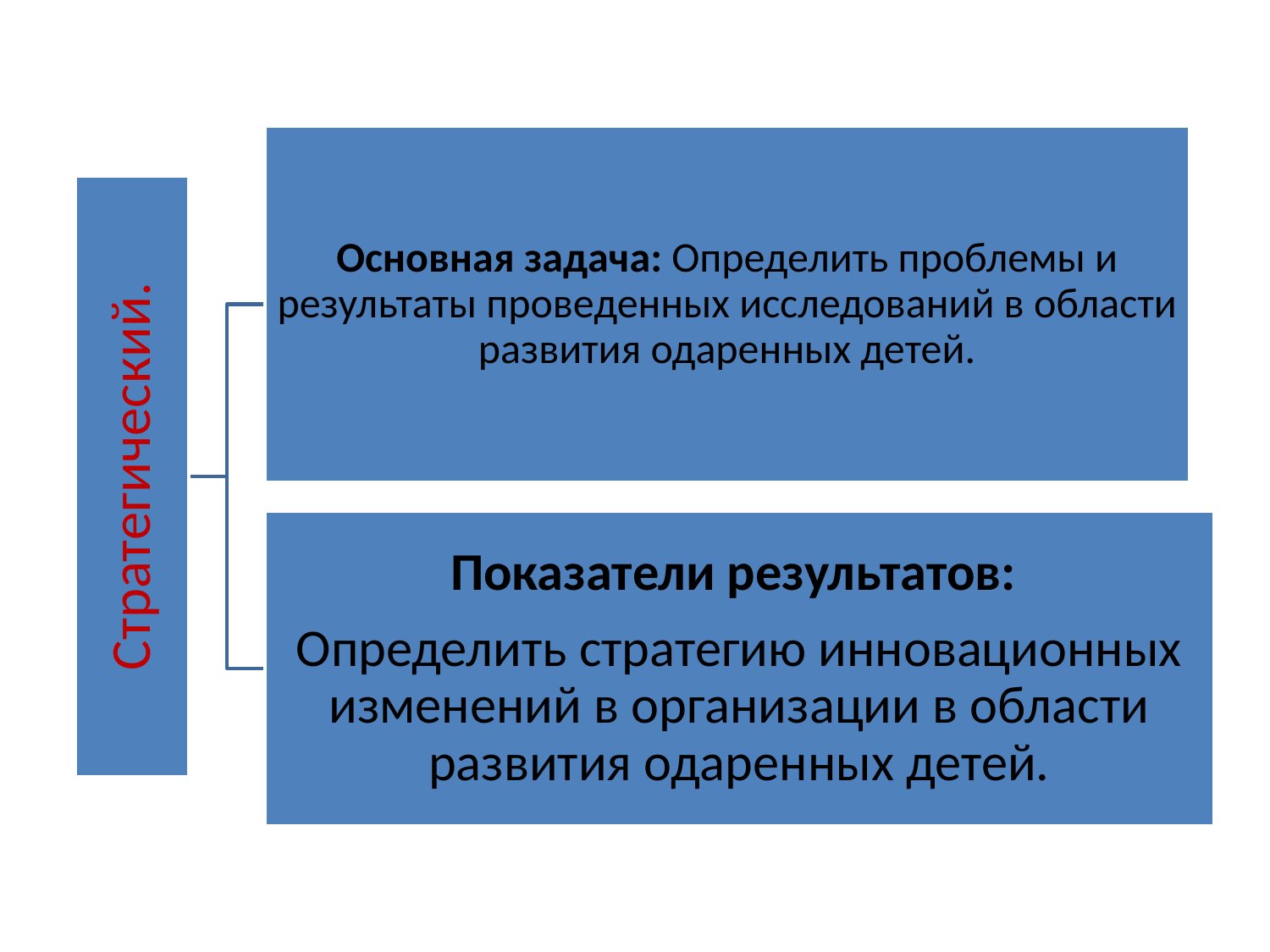

Стратегический.
Основная задача: Определить проблемы и результаты проведенных исследований в области развития одаренных детей.
Показатели результатов:
Определить стратегию инновационных изменений в организации в области развития одаренных детей.